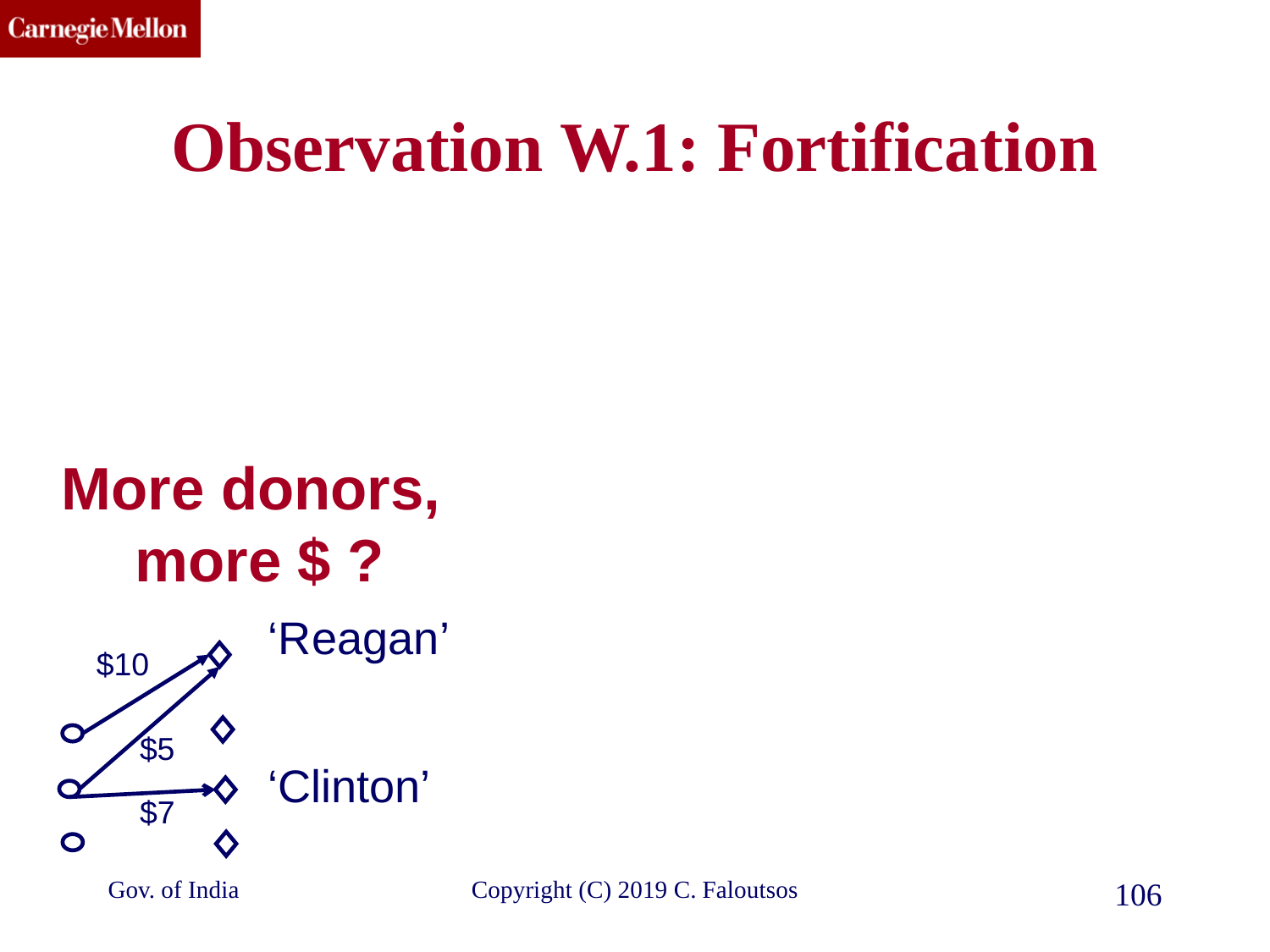

Observation W.1: Fortification

More donors,
more $ ?
‘Reagan’
$10

$5

‘Clinton’

$7

Gov. of India
Copyright (C) 2019 C. Faloutsos
106